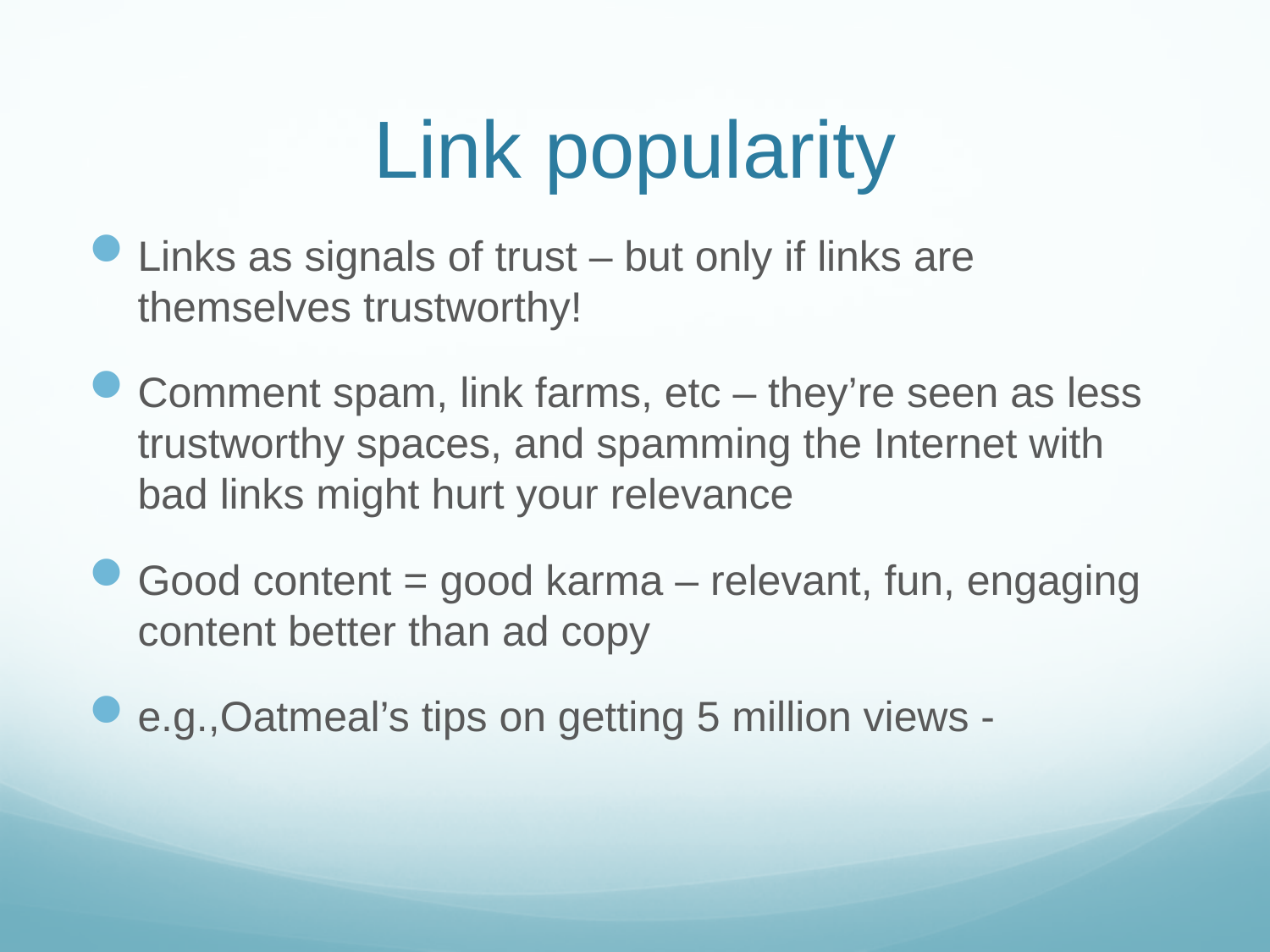

# Link popularity
Links as signals of trust – but only if links are themselves trustworthy!
Comment spam, link farms, etc – they’re seen as less trustworthy spaces, and spamming the Internet with bad links might hurt your relevance
Good content = good karma – relevant, fun, engaging content better than ad copy
e.g.,Oatmeal’s tips on getting 5 million views -